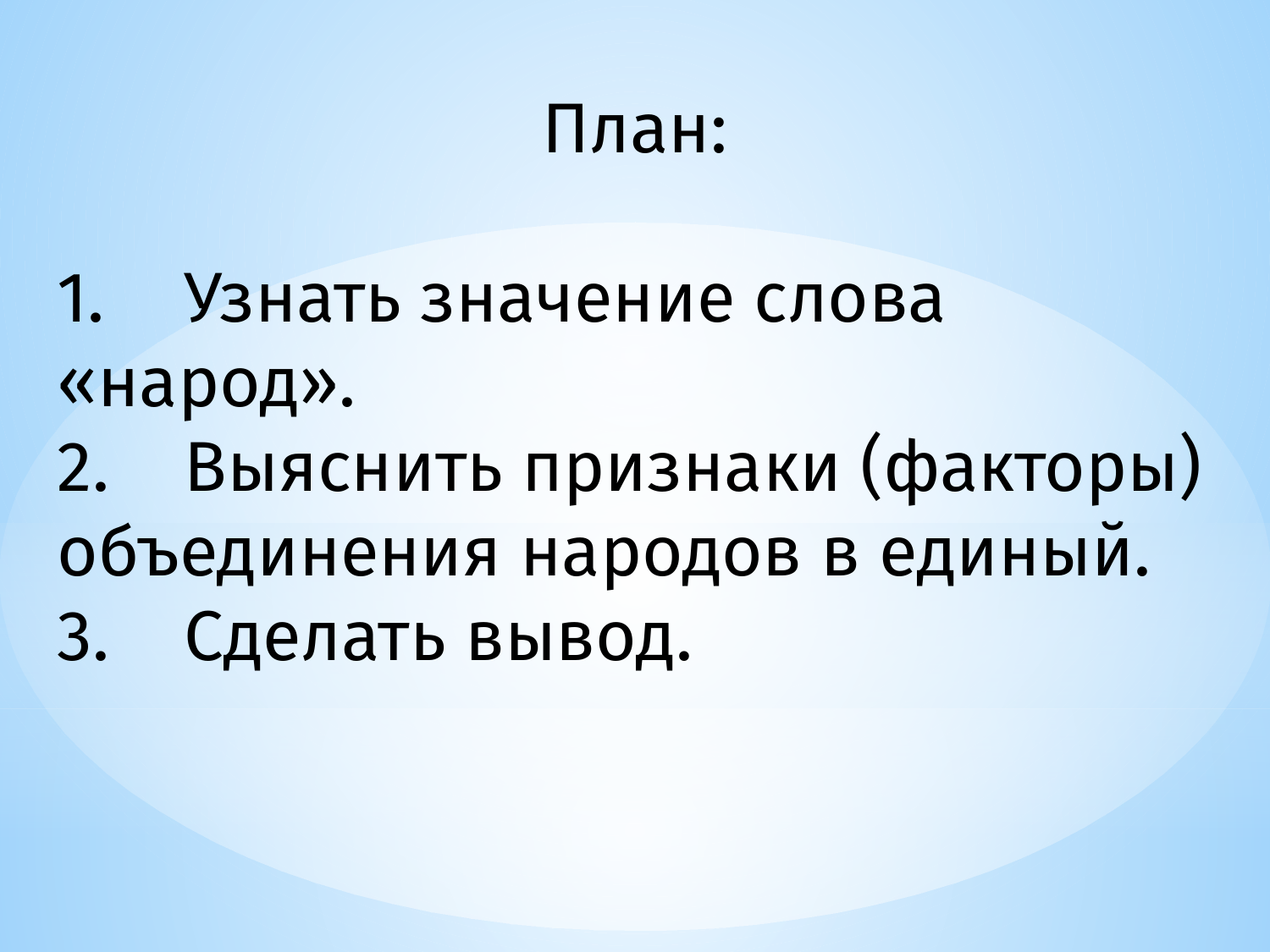

План:

1.	Узнать значение слова «народ».
2.	Выяснить признаки (факторы) объединения народов в единый.
3.	Сделать вывод.